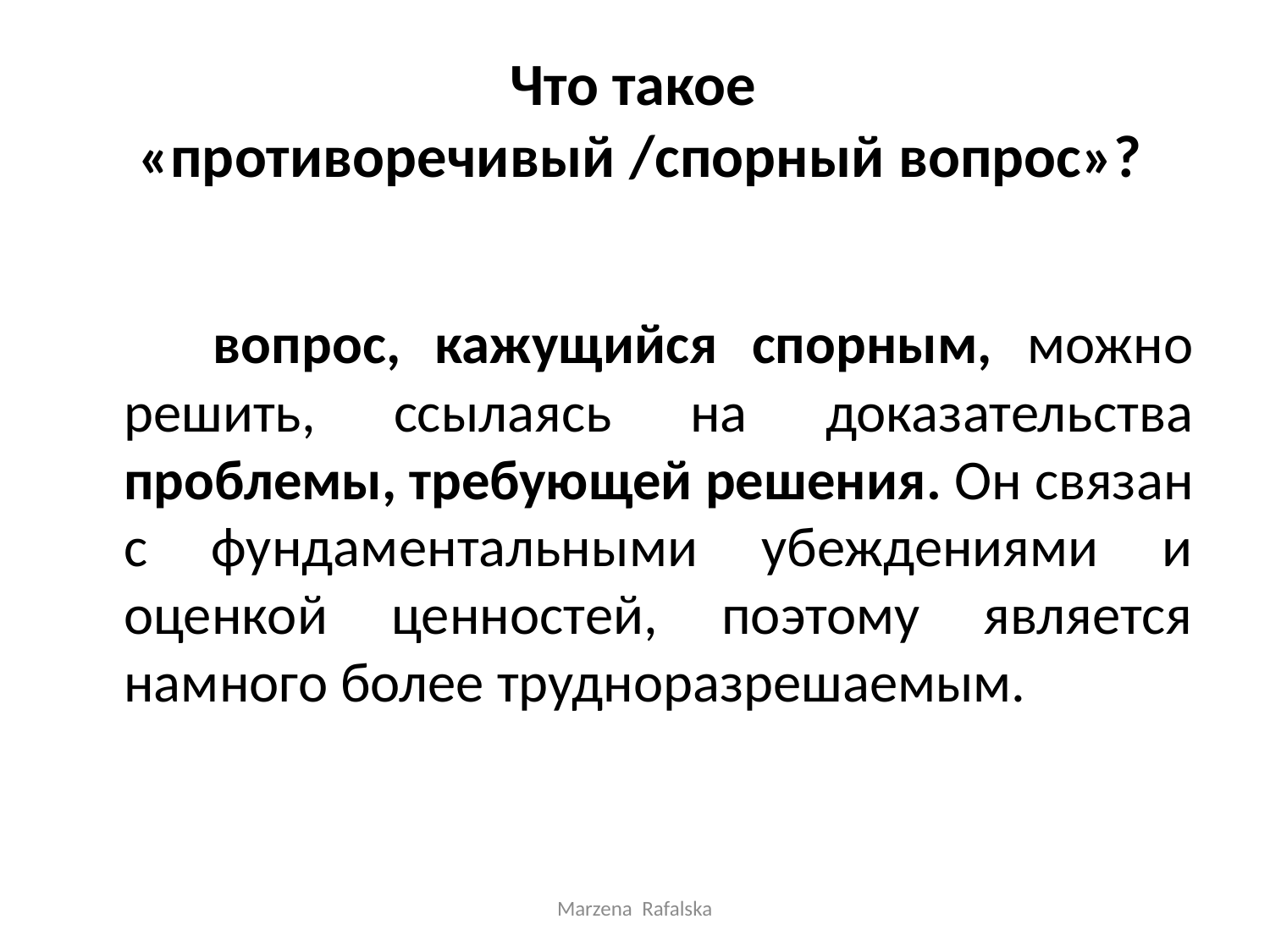

# Что такое «противоречивый /спорный вопрос»?

    вопрос, кажущийся спорным, можно решить, ссылаясь на доказательства проблемы, требующей решения. Он связан с фундаментальными убеждениями и оценкой ценностей, поэтому является намного более трудноразрешаемым.
Marzena  Rafalska